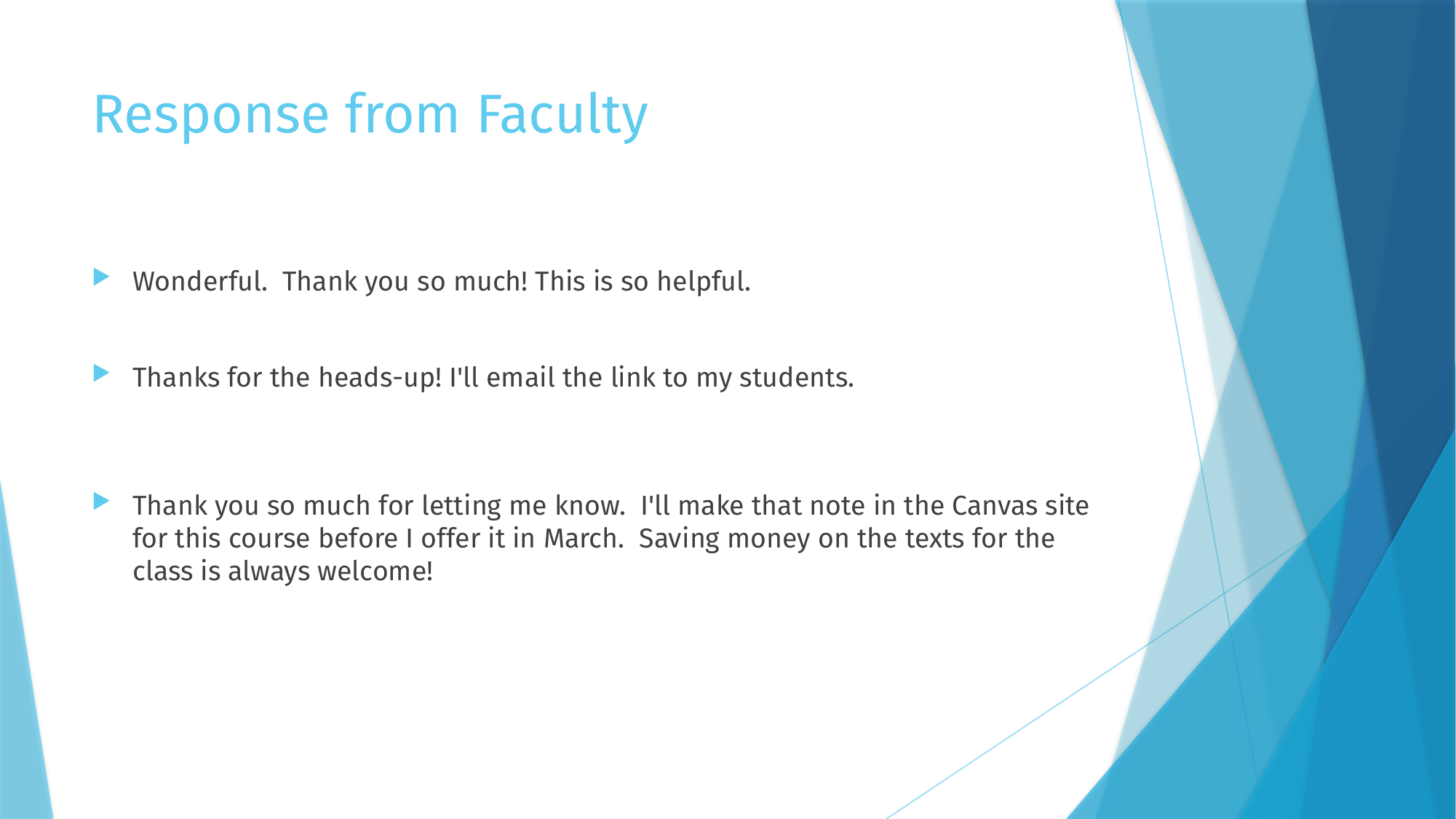

# Response from Faculty
Wonderful.  Thank you so much! This is so helpful.

Thanks for the heads-up! I'll email the link to my students.

Thank you so much for letting me know.  I'll make that note in the Canvas site for this course before I offer it in March.  Saving money on the texts for the class is always welcome!